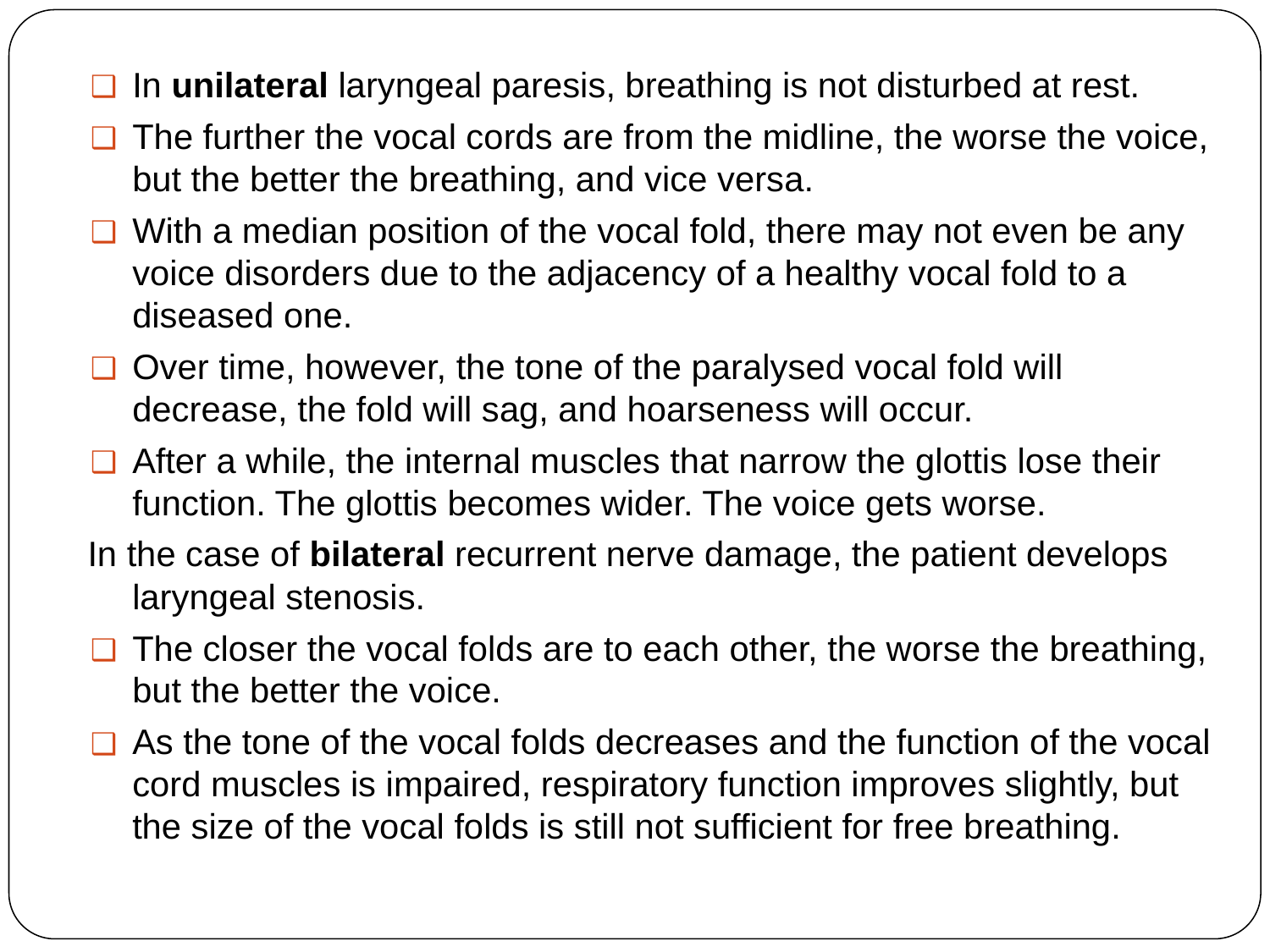

In unilateral laryngeal paresis, breathing is not disturbed at rest.
The further the vocal cords are from the midline, the worse the voice, but the better the breathing, and vice versa.
With a median position of the vocal fold, there may not even be any voice disorders due to the adjacency of a healthy vocal fold to a diseased one.
Over time, however, the tone of the paralysed vocal fold will decrease, the fold will sag, and hoarseness will occur.
After a while, the internal muscles that narrow the glottis lose their function. The glottis becomes wider. The voice gets worse.
In the case of bilateral recurrent nerve damage, the patient develops laryngeal stenosis.
The closer the vocal folds are to each other, the worse the breathing, but the better the voice.
As the tone of the vocal folds decreases and the function of the vocal cord muscles is impaired, respiratory function improves slightly, but the size of the vocal folds is still not sufficient for free breathing.